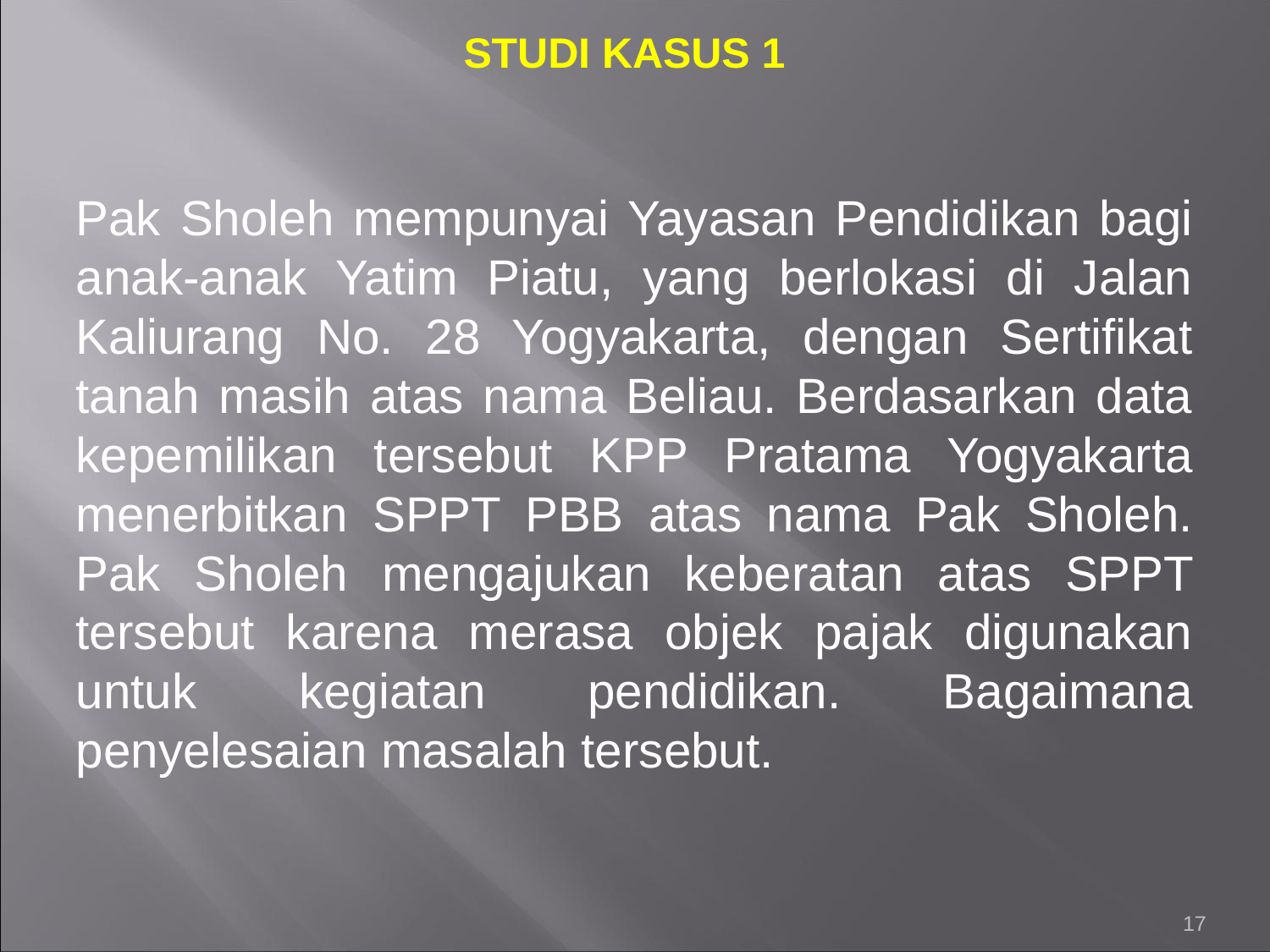

# STUDI KASUS 1
Pak Sholeh mempunyai Yayasan Pendidikan bagi anak-anak Yatim Piatu, yang berlokasi di Jalan Kaliurang No. 28 Yogyakarta, dengan Sertifikat tanah masih atas nama Beliau. Berdasarkan data kepemilikan tersebut KPP Pratama Yogyakarta menerbitkan SPPT PBB atas nama Pak Sholeh. Pak Sholeh mengajukan keberatan atas SPPT tersebut karena merasa objek pajak digunakan untuk kegiatan pendidikan. Bagaimana penyelesaian masalah tersebut.
17